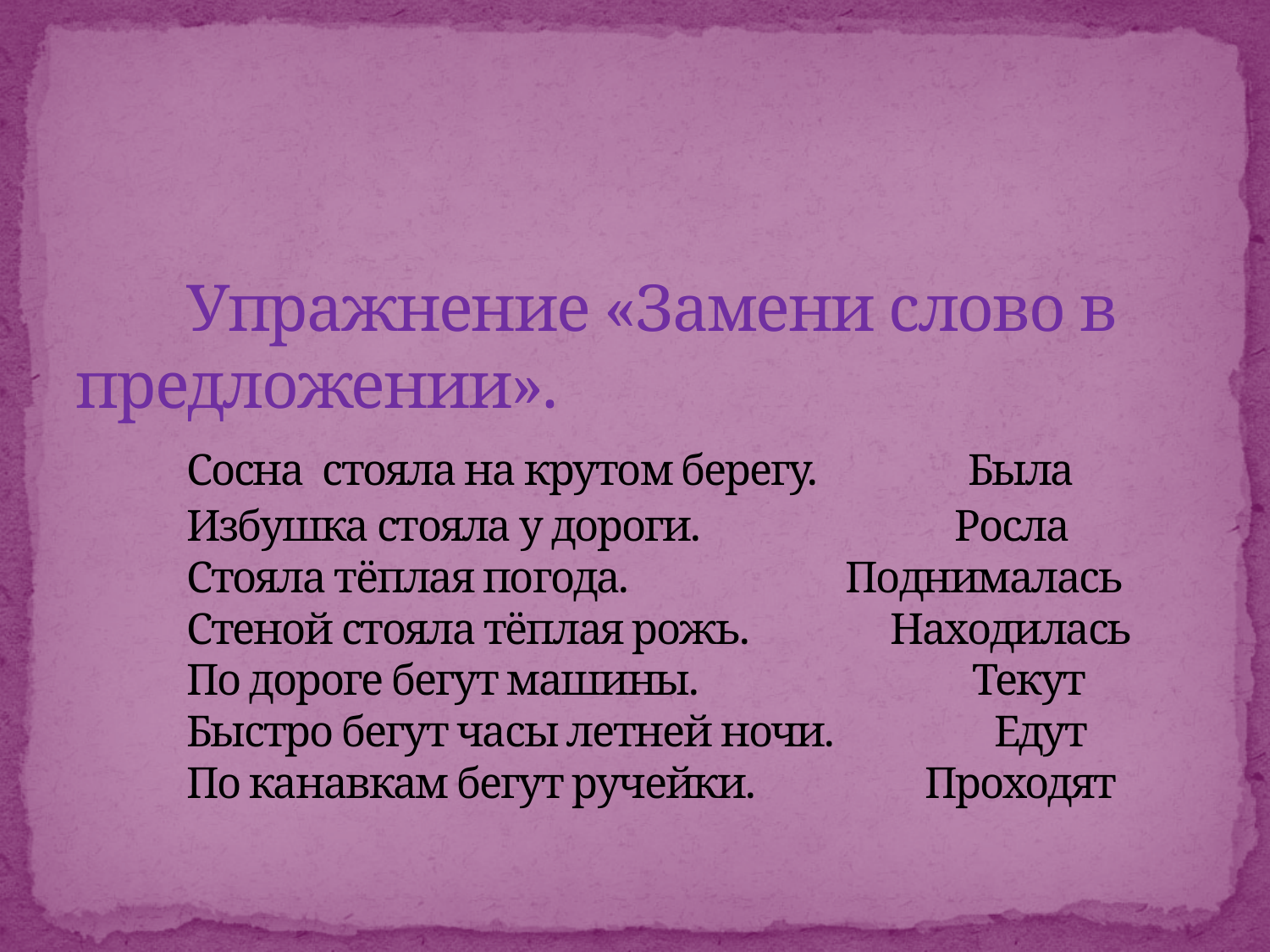

# Упражнение «Замени слово в предложении». Сосна  стояла на крутом берегу.                Была Избушка стояла у дороги.                           Росла Стояла тёплая погода.                       Поднималась Стеной стояла тёплая рожь.               Находилась По дороге бегут машины.                             Текут Быстро бегут часы летней ночи.                 Едут По канавкам бегут ручейки.                  Проходят